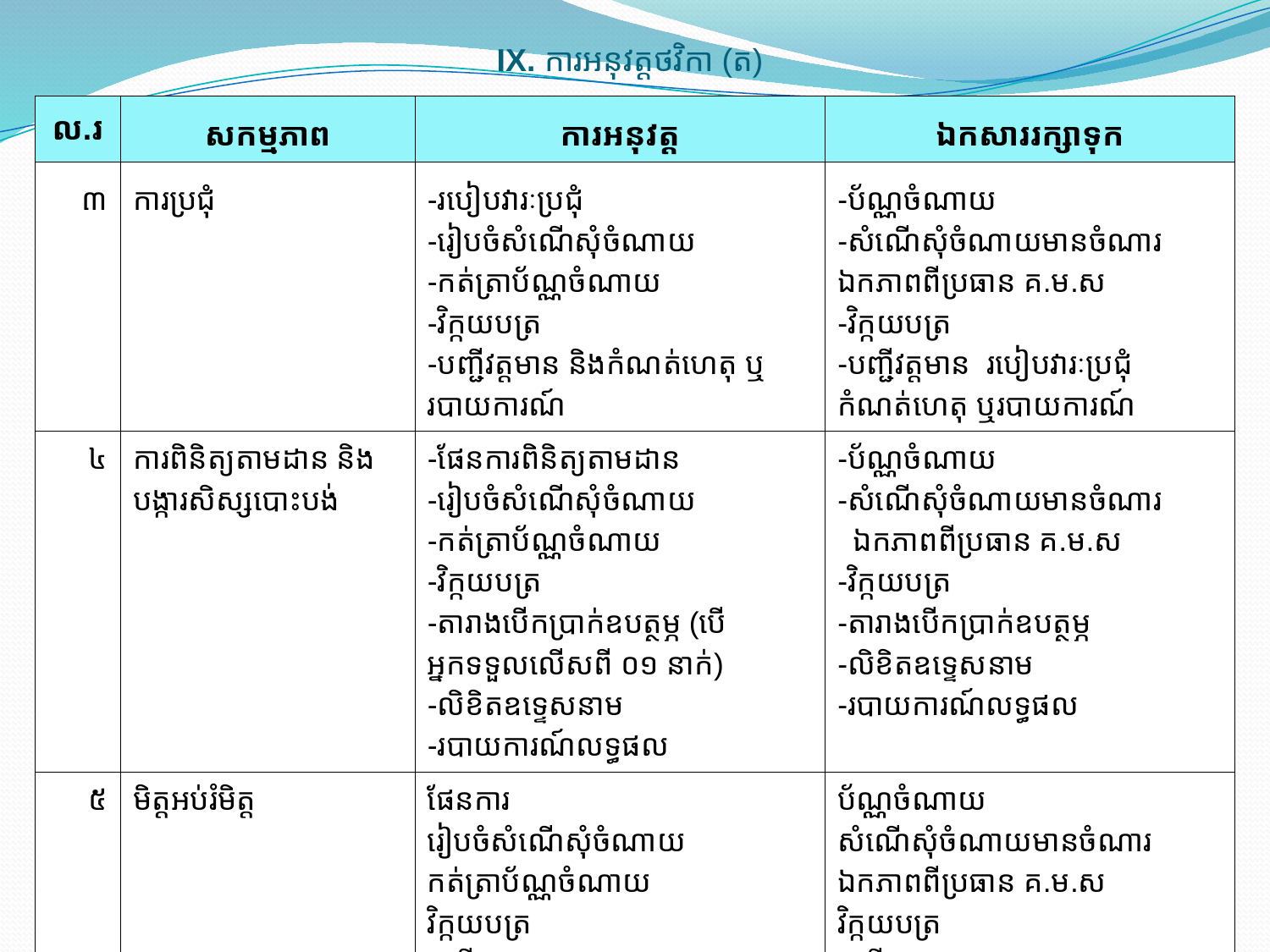

# IX. ការអនុវត្តថវិកា (ត)
| ល.រ | សកម្មភាព | ការអនុវត្ត | ឯកសាររក្សាទុក |
| --- | --- | --- | --- |
| ៣ | ការប្រជុំ | -របៀបវារៈប្រជុំ -រៀបចំសំណើសុំចំណាយ -កត់ត្រាប័ណ្ណចំណាយ -វិក្កយបត្រ -បញ្ជីវត្តមាន និងកំណត់ហេតុ ឬ របាយការណ៍ | -ប័ណ្ណចំណាយ -សំណើសុំចំណាយមានចំណារ​ឯកភាពពីប្រធាន គ.ម.ស -វិក្កយបត្រ -បញ្ជីវត្តមាន របៀបវារៈប្រជុំ កំណត់ហេតុ ឬរបាយការណ៍ |
| ៤ | ការពិនិត្យតាមដាន និងបង្ការសិស្សបោះបង់ | -ផែនការពិនិត្យតាមដាន -រៀបចំសំណើសុំចំណាយ -កត់ត្រាប័ណ្ណចំណាយ -វិក្កយបត្រ -តារាងបើកប្រាក់ឧបត្ថម្ភ (បើអ្នកទទួលលើសពី ០១ នាក់) -លិខិតឧទ្ទេសនាម -របាយការណ៍លទ្ធផល | -ប័ណ្ណចំណាយ -សំណើសុំចំណាយមានចំណារ​ ​ ឯកភាពពីប្រធាន គ.ម.ស -វិក្កយបត្រ -តារាងបើកប្រាក់ឧបត្ថម្ភ -លិខិតឧទ្ទេសនាម -របាយការណ៍លទ្ធផល |
| ៥ | មិត្តអប់រំមិត្ត | ផែនការ រៀបចំសំណើសុំចំណាយ កត់ត្រាប័ណ្ណចំណាយ វិក្កយបត្រ បញ្ជីវត្តមាន របាយការណ៍លទ្ធផល | ប័ណ្ណចំណាយ សំណើសុំចំណាយមានចំណារ​ឯកភាពពីប្រធាន គ.ម.ស វិក្កយបត្រ បញ្ជីវត្តមាន របាយការណ៍លទ្ធផល |
29